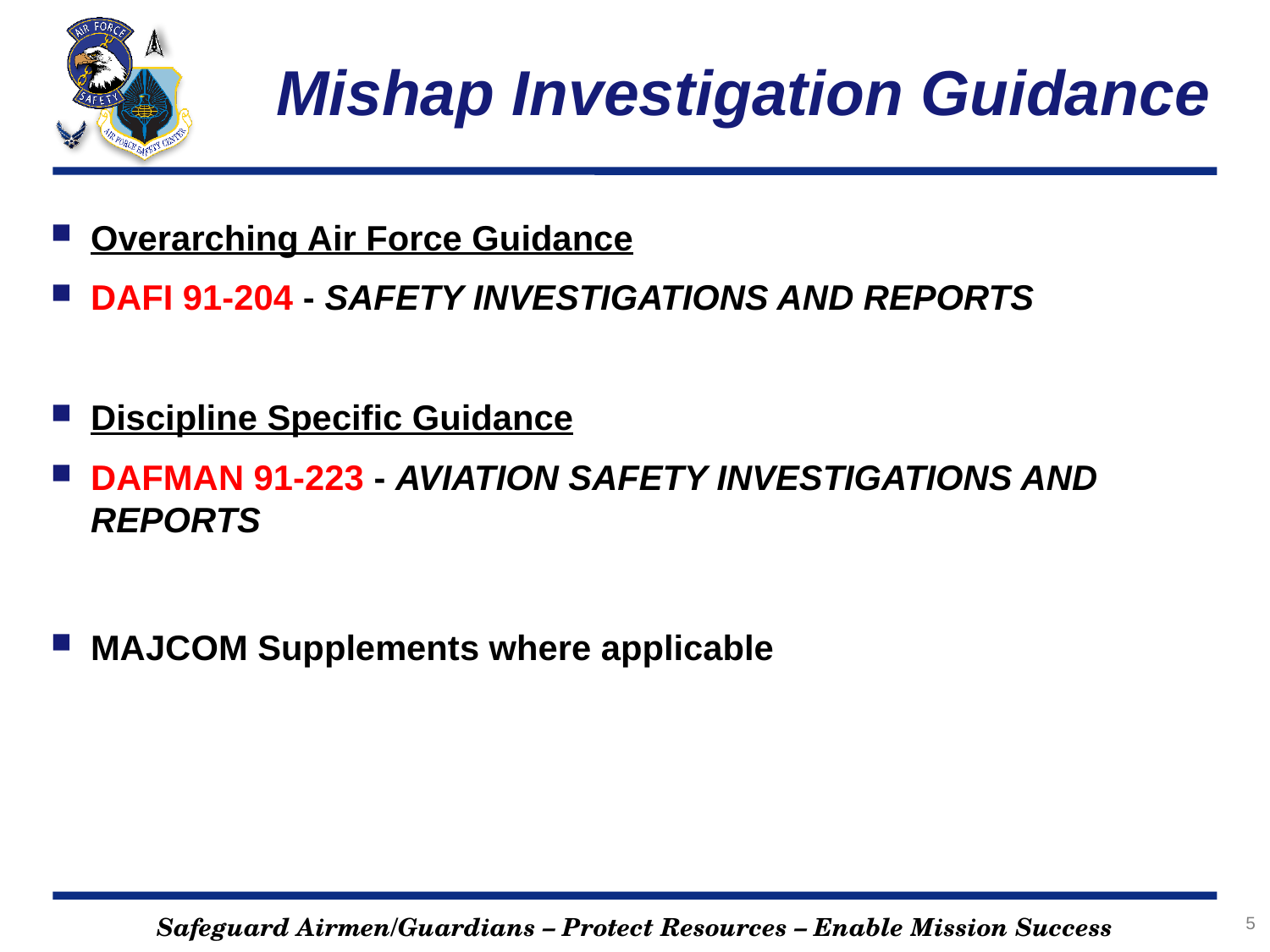

# Mishap Investigation Guidance
Overarching Air Force Guidance
DAFI 91-204 - SAFETY INVESTIGATIONS AND REPORTS

Discipline Specific Guidance
DAFMAN 91-223 - AVIATION SAFETY INVESTIGATIONS AND REPORTS

MAJCOM Supplements where applicable

5